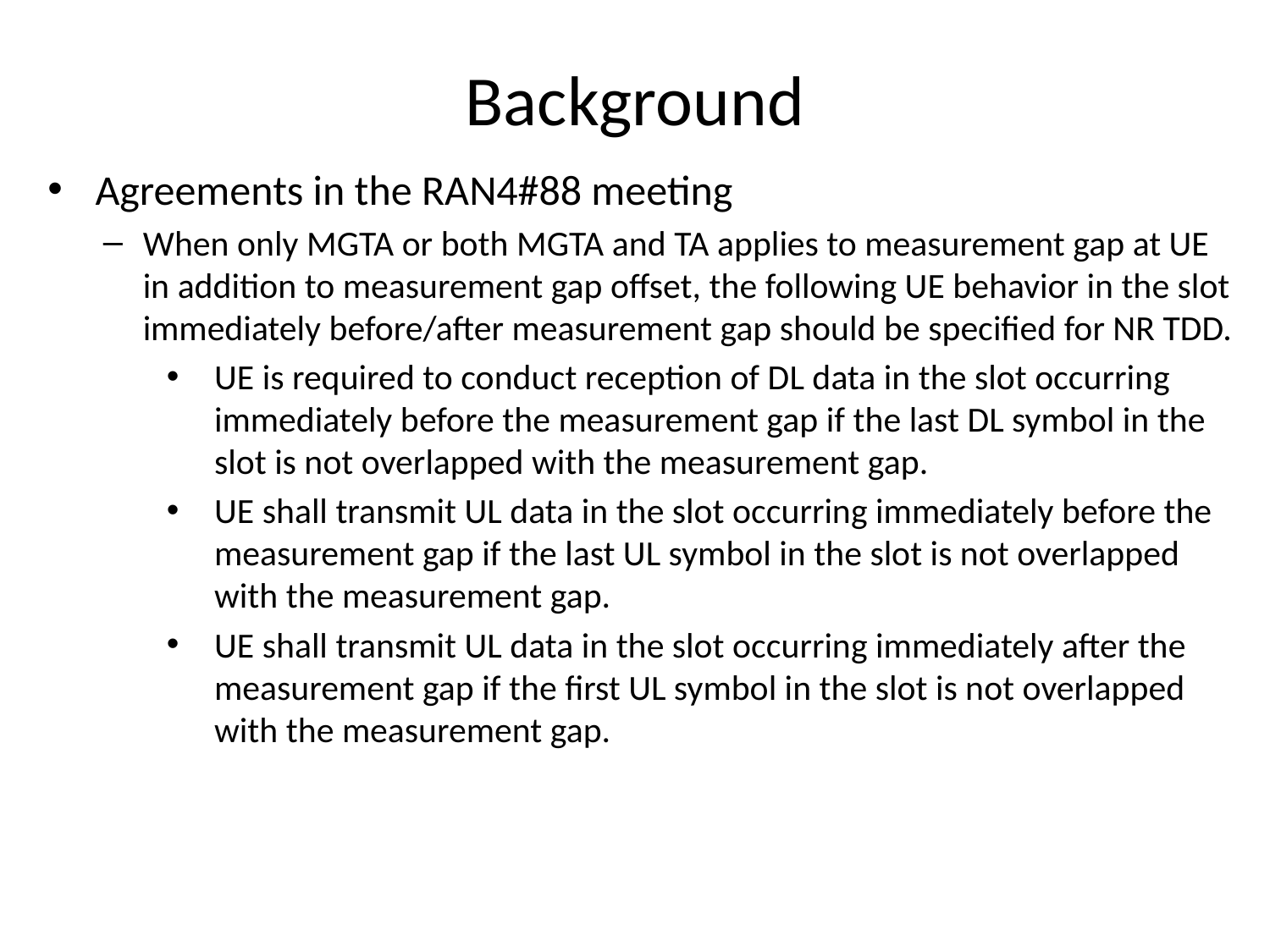

# Background
Agreements in the RAN4#88 meeting
When only MGTA or both MGTA and TA applies to measurement gap at UE in addition to measurement gap offset, the following UE behavior in the slot immediately before/after measurement gap should be specified for NR TDD.
UE is required to conduct reception of DL data in the slot occurring immediately before the measurement gap if the last DL symbol in the slot is not overlapped with the measurement gap.
UE shall transmit UL data in the slot occurring immediately before the measurement gap if the last UL symbol in the slot is not overlapped with the measurement gap.
UE shall transmit UL data in the slot occurring immediately after the measurement gap if the first UL symbol in the slot is not overlapped with the measurement gap.

3